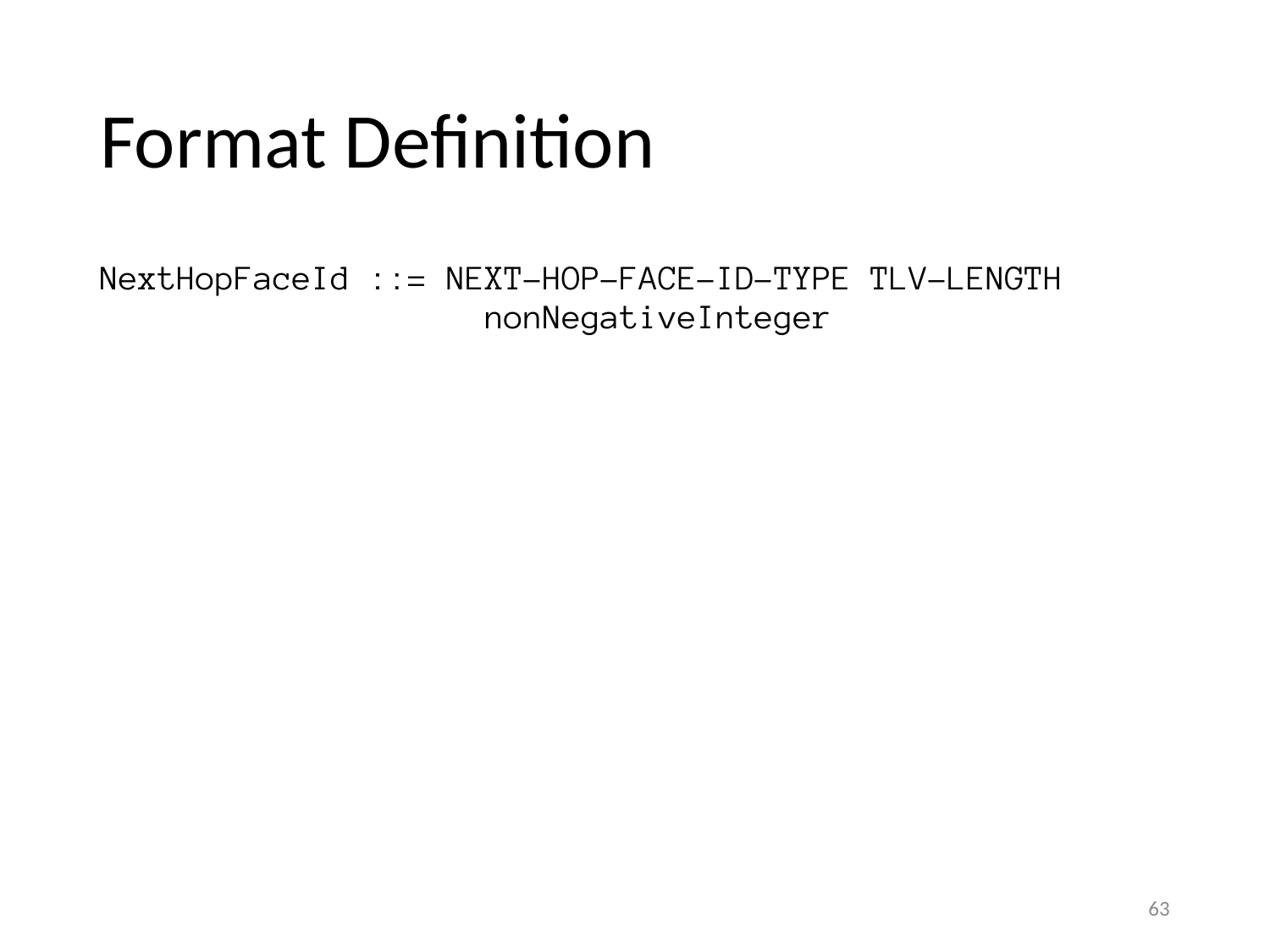

# Format Definition
NextHopFaceId ::= NEXT-HOP-FACE-ID-TYPE TLV-LENGTH
                    nonNegativeInteger
63